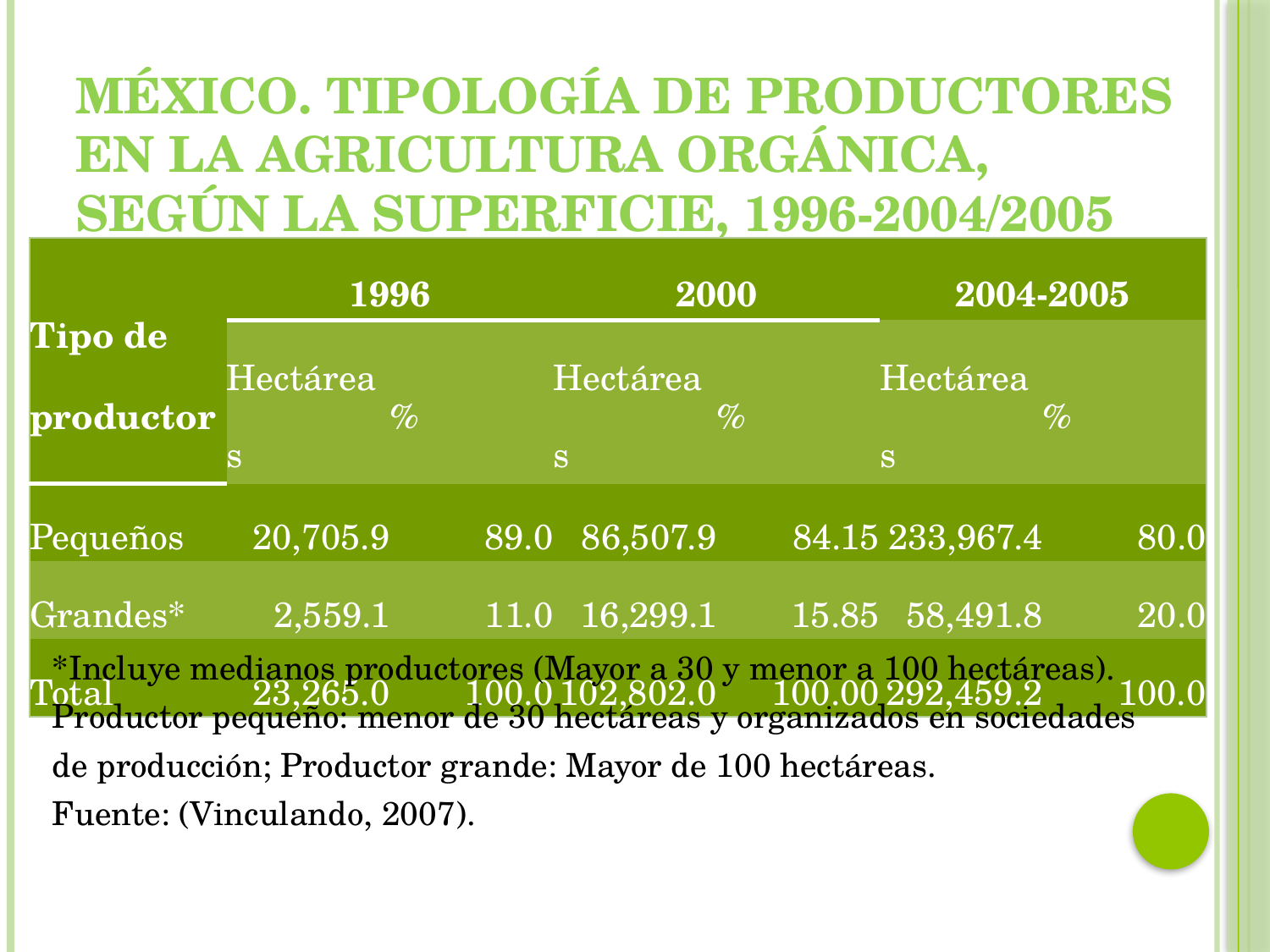

# México. Tipología de productores en la agricultura orgánica, según la superficie, 1996-2004/2005
| Tipo de productor | 1996 |  | 2000 |  | 2004-2005 |  |
| --- | --- | --- | --- | --- | --- | --- |
|  | Hectáreas | % | Hectáreas | % | Hectáreas | % |
| Pequeños | 20,705.9 | 89.0 | 86,507.9 | 84.15 | 233,967.4 | 80.0 |
| Grandes\* | 2,559.1 | 11.0 | 16,299.1 | 15.85 | 58,491.8 | 20.0 |
| Total | 23,265.0 | 100.0 | 102,802.0 | 100.00 | 292,459.2 | 100.0 |
*Incluye medianos productores (Mayor a 30 y menor a 100 hectáreas). Productor pequeño: menor de 30 hectáreas y organizados en sociedades de producción; Productor grande: Mayor de 100 hectáreas.
Fuente: (Vinculando, 2007).